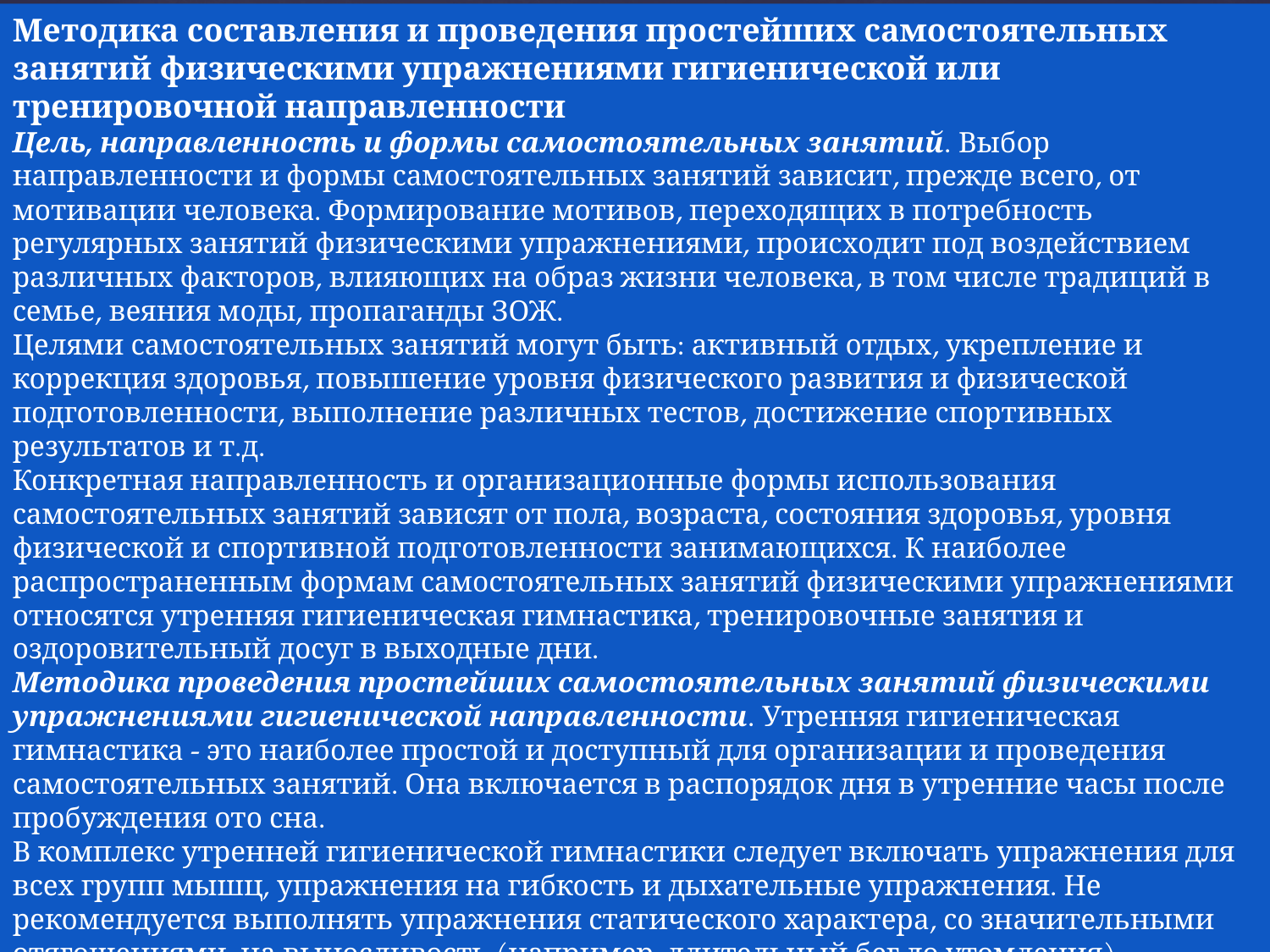

Методика составления и проведения простейших самостоятельных занятий физическими упражнениями гигиенической или тренировочной направленности
Цель, направленность и формы самостоятельных занятий. Выбор направленности и формы самостоятельных занятий зависит, прежде всего, от мотивации человека. Формирование мотивов, переходящих в потребность регулярных занятий физическими упражнениями, происходит под воздействием различных факторов, влияющих на образ жизни человека, в том числе традиций в семье, веяния моды, пропаганды ЗОЖ.
Целями самостоятельных занятий могут быть: активный отдых, укрепление и коррекция здоровья, повышение уровня физического развития и физической подготовленности, выполнение различных тестов, достижение спортивных результатов и т.д.
Конкретная направленность и организационные формы использования самостоятельных занятий зависят от пола, возраста, состояния здоровья, уровня физической и спортивной подготовленности занимающихся. К наиболее распространенным формам самостоятельных занятий физическими упражнениями относятся утренняя гигиеническая гимнастика, тренировочные занятия и оздоровительный досуг в выходные дни.
Методика проведения простейших самостоятельных занятий физическими упражнениями гигиенической направленности. Утренняя гигиеническая гимнастика - это наиболее простой и доступный для организации и проведения самостоятельных занятий. Она включается в распорядок дня в утренние часы после пробуждения ото сна.
В комплекс утренней гигиенической гимнастики следует включать упражнения для всех групп мышц, упражнения на гибкость и дыхательные упражнения. Не рекомендуется выполнять упражнения статического характера, со значительными отягощениями, на выносливость (например, длительный бег до утомления).
При составлении комплексов и их выполнении рекомендуется физическую нагрузку на организм повышать постепенно, с максимумом в середине или второй половине комплекса.